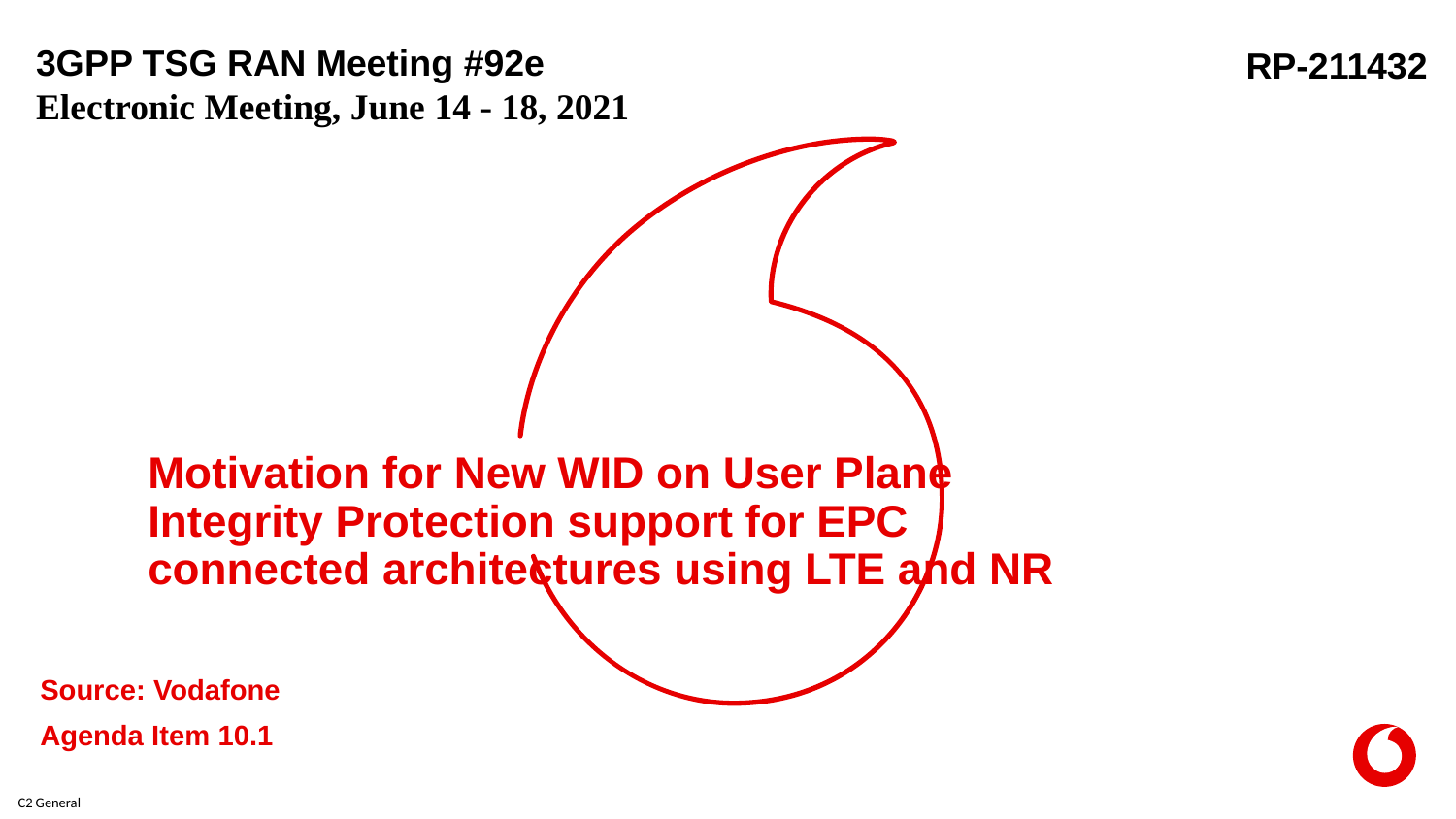

3GPP TSG RAN Meeting #92e
Electronic Meeting, June 14 - 18, 2021
RP-211432
# Motivation for New WID on User Plane Integrity Protection support for EPC connected architectures using LTE and NR

Source: Vodafone
Agenda Item 10.1